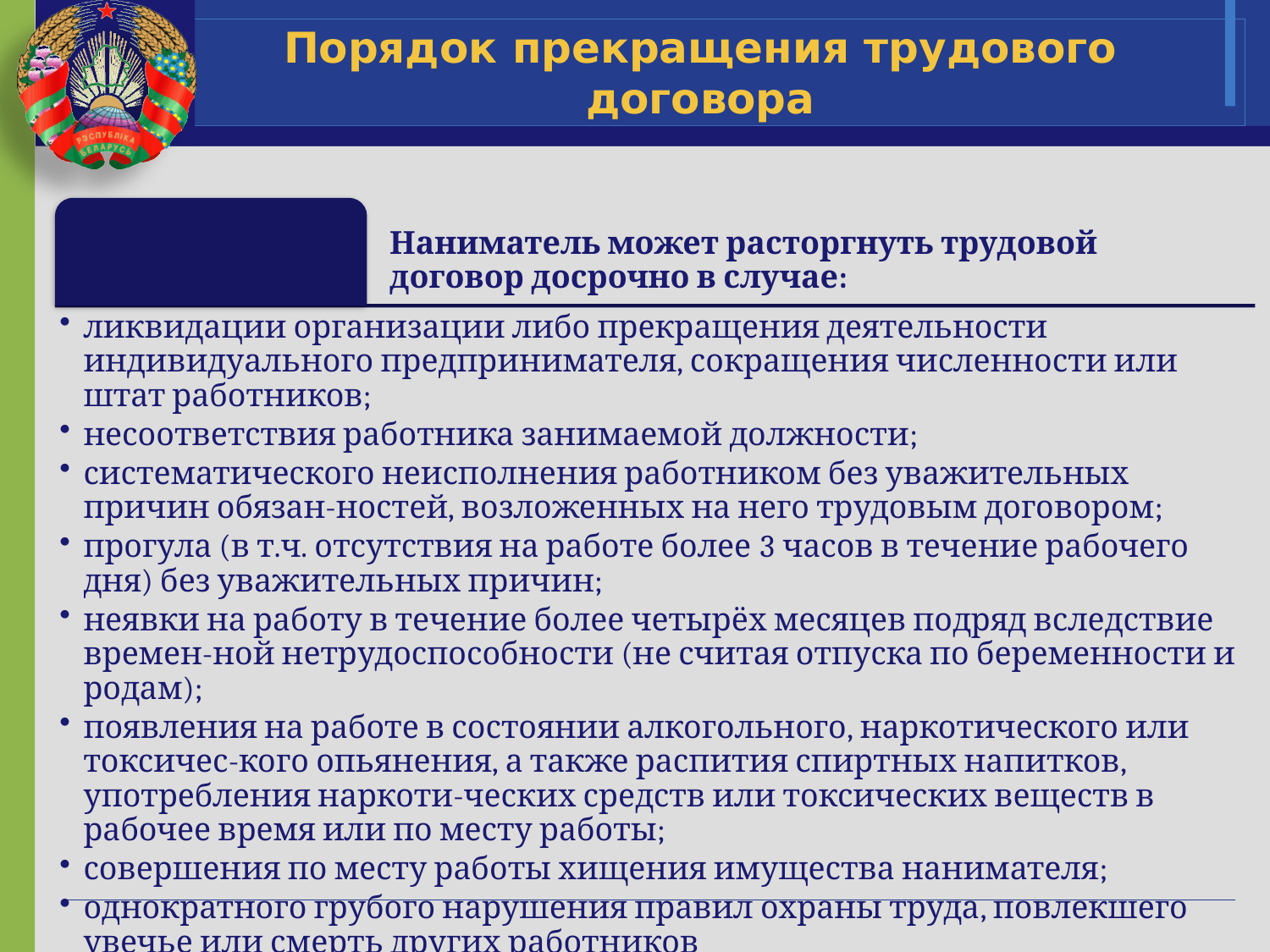

# Порядок прекращения трудового договора
Наниматель может расторгнуть трудовой договор досрочно в случае:

ликвидации организации либо прекращения деятельности индивидуального предпринимателя, сокращения численности или штат работников;
несоответствия работника занимаемой должности;
систематического неисполнения работником без уважительных причин обязан-ностей, возложенных на него трудовым договором;
прогула (в т.ч. отсутствия на работе более 3 часов в течение рабочего дня) без уважительных причин;
неявки на работу в течение более четырёх месяцев подряд вследствие времен-ной нетрудоспособности (не считая отпуска по беременности и родам);
появления на работе в состоянии алкогольного, наркотического или токсичес-кого опьянения, а также распития спиртных напитков, употребления наркоти-ческих средств или токсических веществ в рабочее время или по месту работы;
совершения по месту работы хищения имущества нанимателя;
однократного грубого нарушения правил охраны труда, повлекшего увечье или смерть других работников